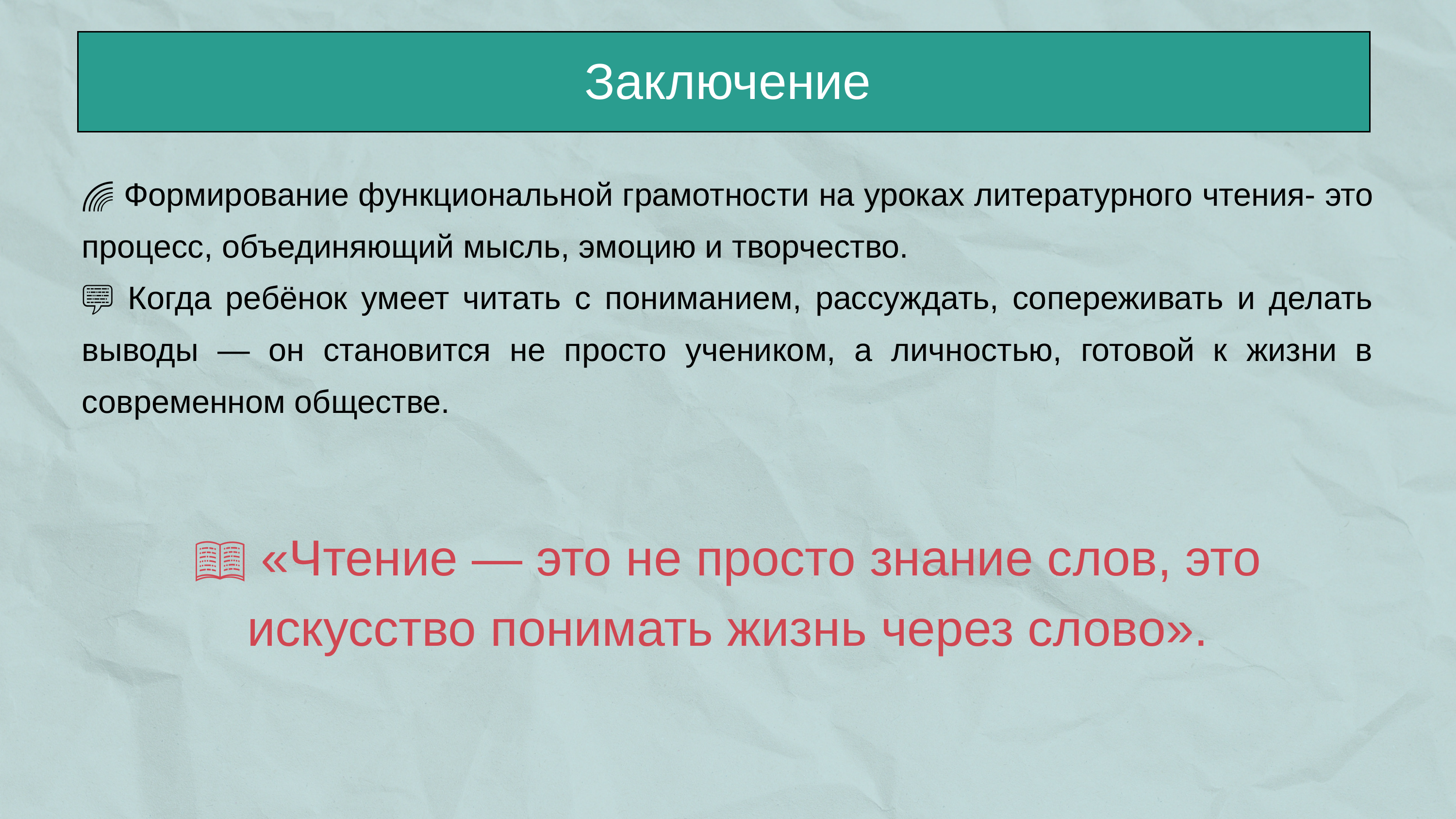

Заключение
🌈 Формирование функциональной грамотности на уроках литературного чтения- это процесс, объединяющий мысль, эмоцию и творчество.
💬 Когда ребёнок умеет читать с пониманием, рассуждать, сопереживать и делать выводы — он становится не просто учеником, а личностью, готовой к жизни в современном обществе.
📖 «Чтение — это не просто знание слов, это искусство понимать жизнь через слово».